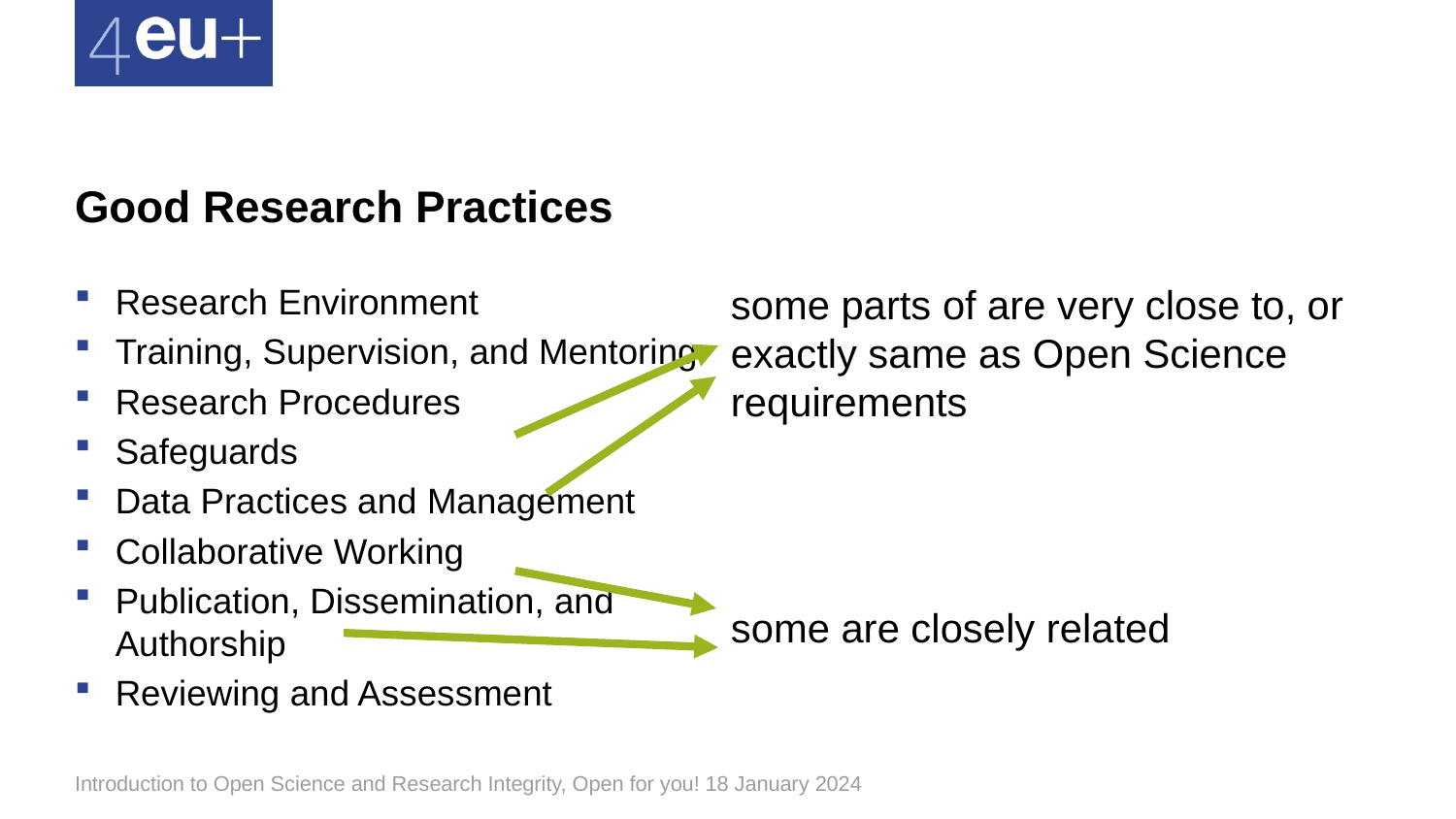

# Good Research Practices
Research Environment
Training, Supervision, and Mentoring
Research Procedures
Safeguards
Data Practices and Management
Collaborative Working
Publication, Dissemination, and Authorship
Reviewing and Assessment
some parts of are very close to, or exactly same as Open Science requirements

some are closely related
Introduction to Open Science and Research Integrity, Open for you! 18 January 2024